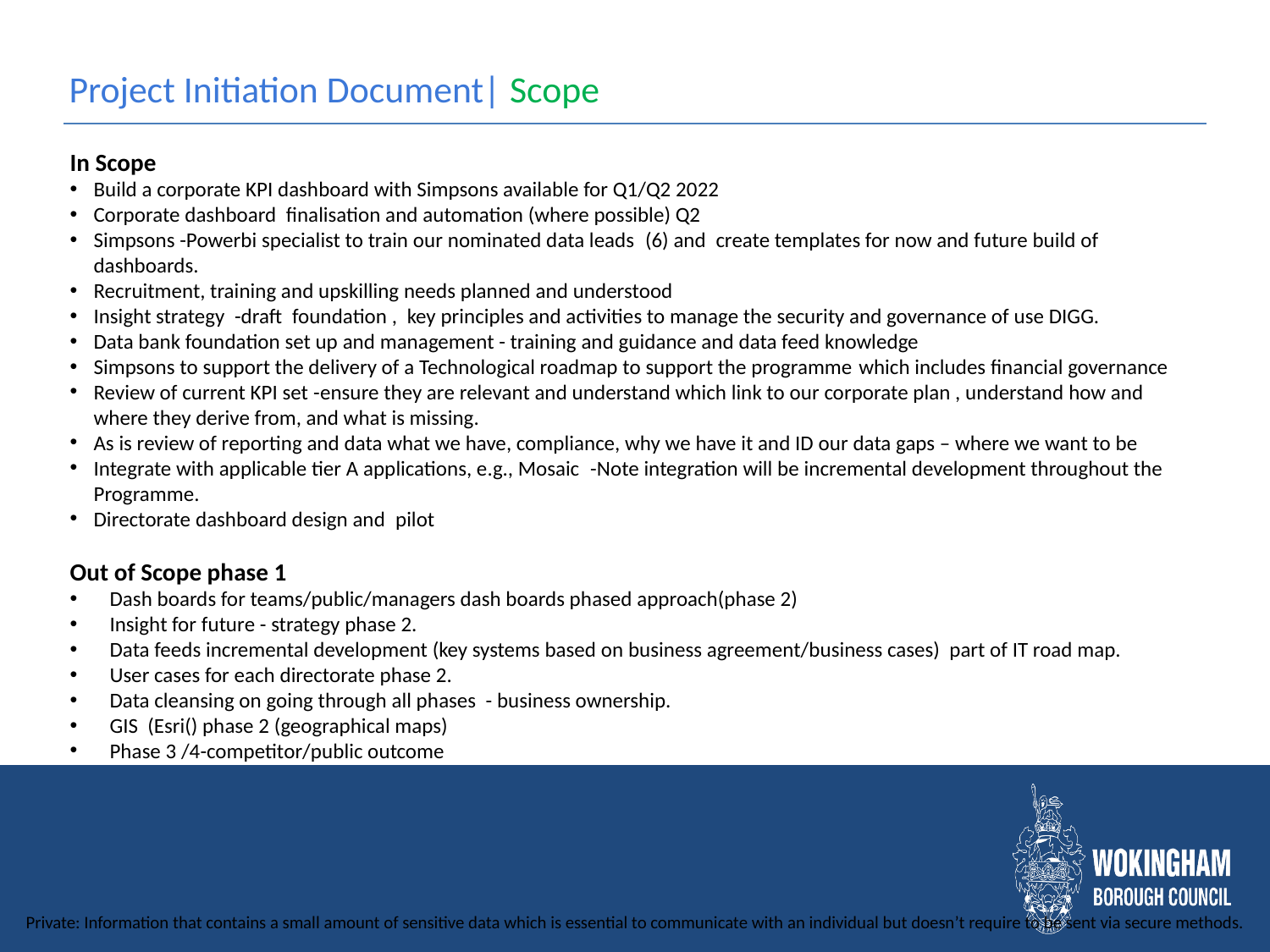

Project Initiation Document| Scope
In Scope
Build a corporate KPI dashboard with Simpsons available for Q1/Q2 2022
Corporate dashboard  finalisation and automation (where possible) Q2
Simpsons -Powerbi specialist to train our nominated data leads  (6) and  create templates for now and future build of dashboards.
Recruitment, training and upskilling needs planned and understood
Insight strategy  -draft  foundation ,  key principles and activities to manage the security and governance of use DIGG.
Data bank foundation set up and management - training and guidance and data feed knowledge
Simpsons to support the delivery of a Technological roadmap to support the programme which includes financial governance ​
Review of current KPI set​ -ensure they are relevant and understand which link to our corporate plan , understand how and where they derive from, and what is missing.
As is review of reporting and data what we have, compliance, why we have it and ID our data gaps – where we want to be
Integrate with applicable tier A applications, e.g., Mosaic​  -Note integration will be incremental development throughout the Programme.
Directorate dashboard design and  pilot

Out of Scope phase 1
Dash boards for teams/public/managers dash boards phased approach(phase 2)
Insight for future - strategy phase 2.
Data feeds incremental development (key systems based on business agreement/business cases)  part of IT road map.
User cases for each directorate phase 2.
Data cleansing on going through all phases  - business ownership.
GIS  (Esri() phase 2 (geographical maps)
Phase 3 /4-competitor/public outcome